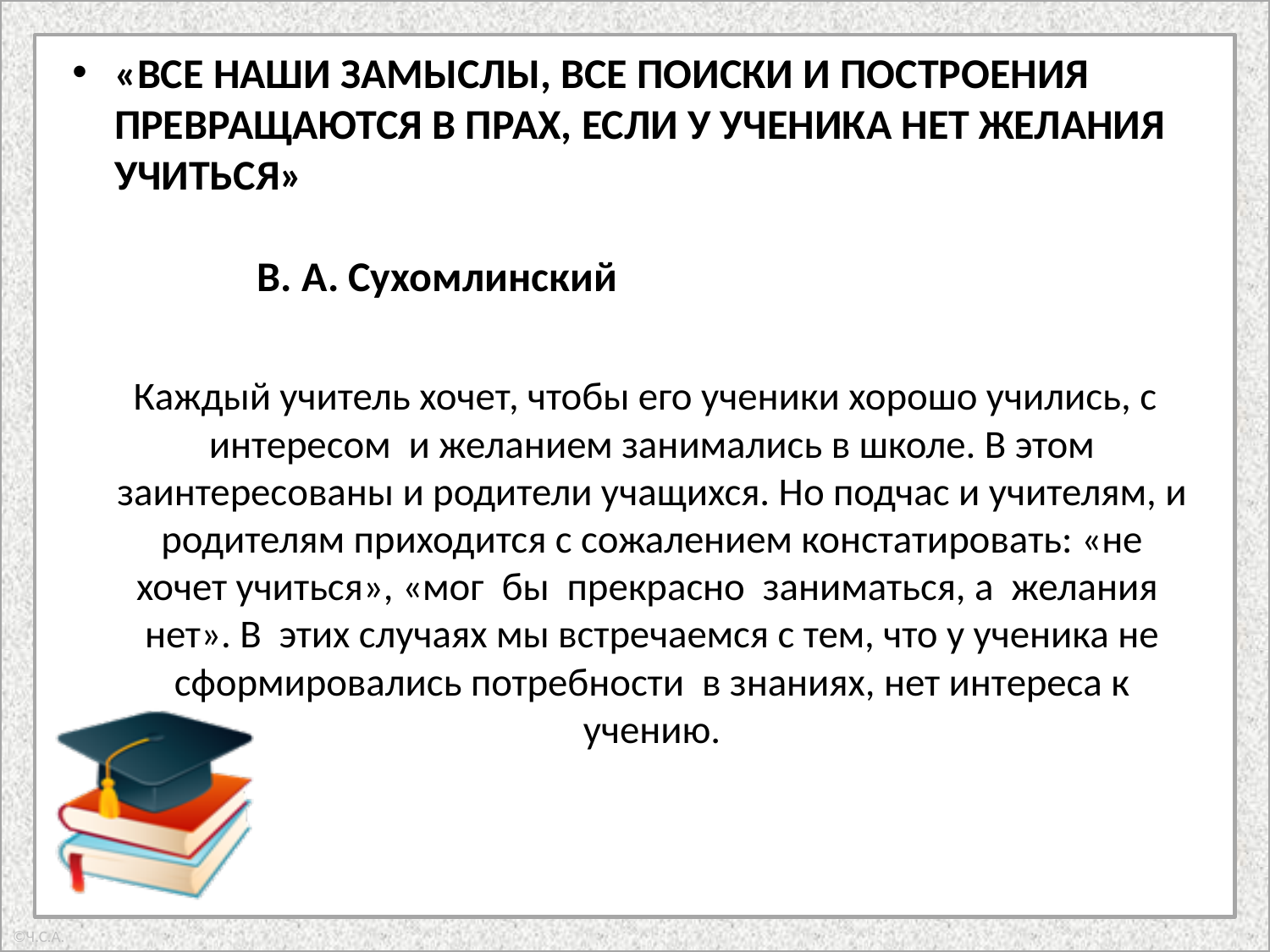

«ВСЕ НАШИ ЗАМЫСЛЫ, ВСЕ ПОИСКИ И ПОСТРОЕНИЯ ПРЕВРАЩАЮТСЯ В ПРАХ, ЕСЛИ У УЧЕНИКА НЕТ ЖЕЛАНИЯ УЧИТЬСЯ»
               В. А. Сухомлинский

   Каждый учитель хочет, чтобы его ученики хорошо учились, с интересом  и желанием занимались в школе. В этом заинтересованы и родители учащихся. Но подчас и учителям, и родителям приходится с сожалением констатировать: «не хочет учиться», «мог  бы  прекрасно  заниматься, а  желания  нет». В  этих случаях мы встречаемся с тем, что у ученика не сформировались потребности  в знаниях, нет интереса к учению.